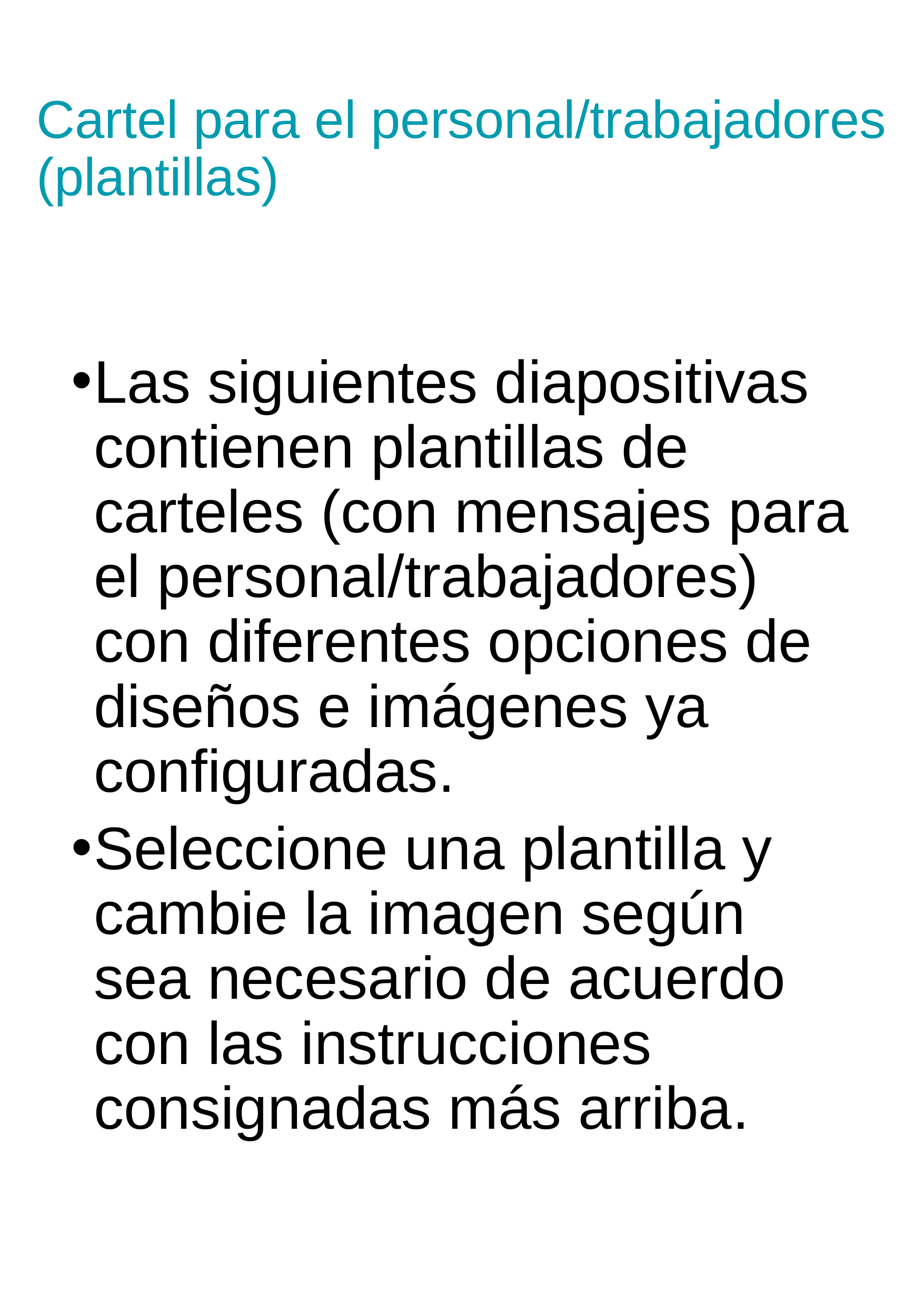

# Cartel para el personal/trabajadores (plantillas)
Las siguientes diapositivas contienen plantillas de carteles (con mensajes para el personal/trabajadores) con diferentes opciones de diseños e imágenes ya configuradas.
Seleccione una plantilla y cambie la imagen según sea necesario de acuerdo con las instrucciones consignadas más arriba.